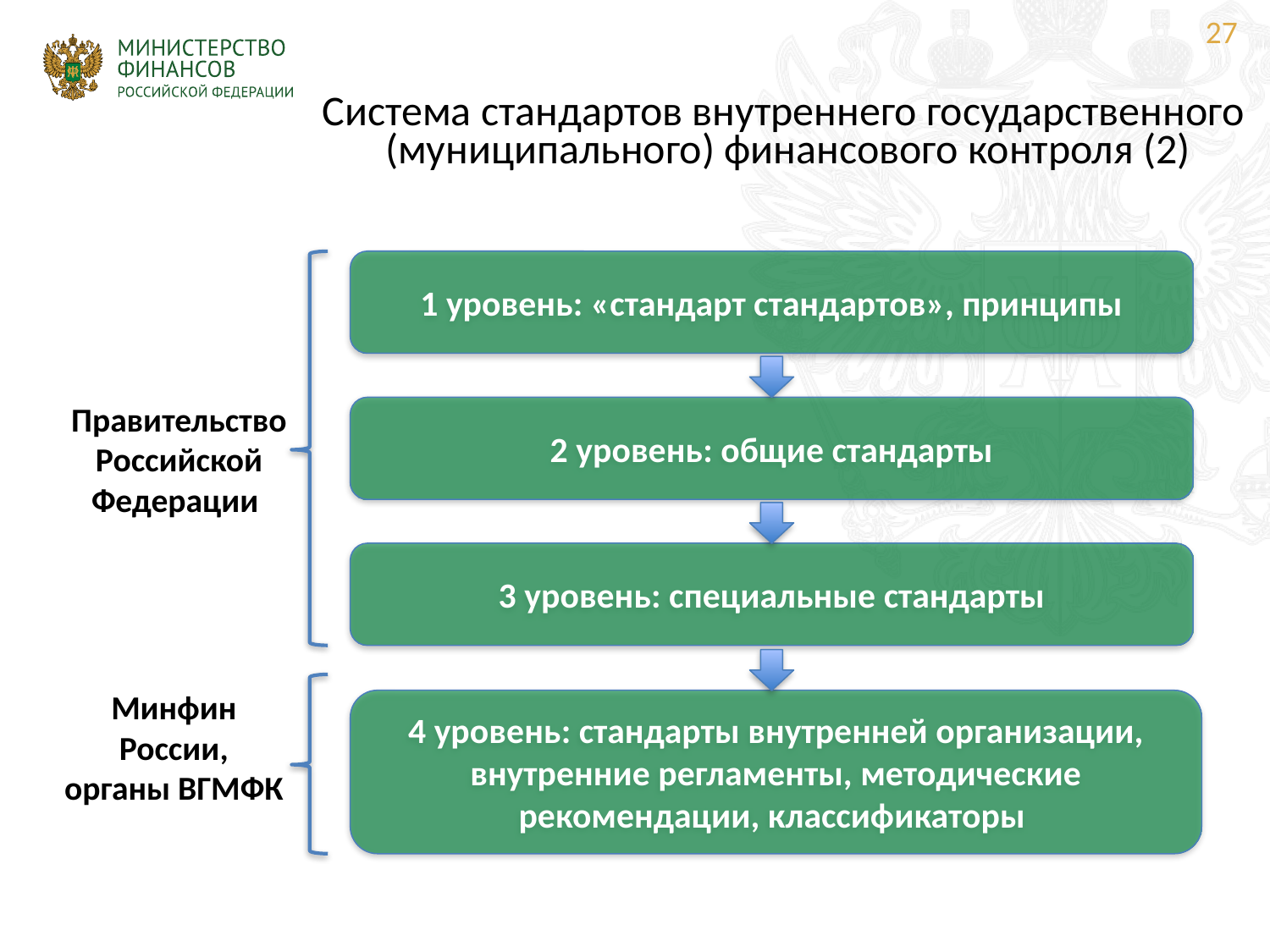

27
Система стандартов внутреннего государственного
(муниципального) финансового контроля (2)

1 уровень: «стандарт стандартов», принципы

Правительство
Российской
Федерации
2 уровень: общие стандарты

3 уровень: специальные стандарты

Минфин России, органы ВГМФК
4 уровень: стандарты внутренней организации, внутренние регламенты, методические рекомендации, классификаторы